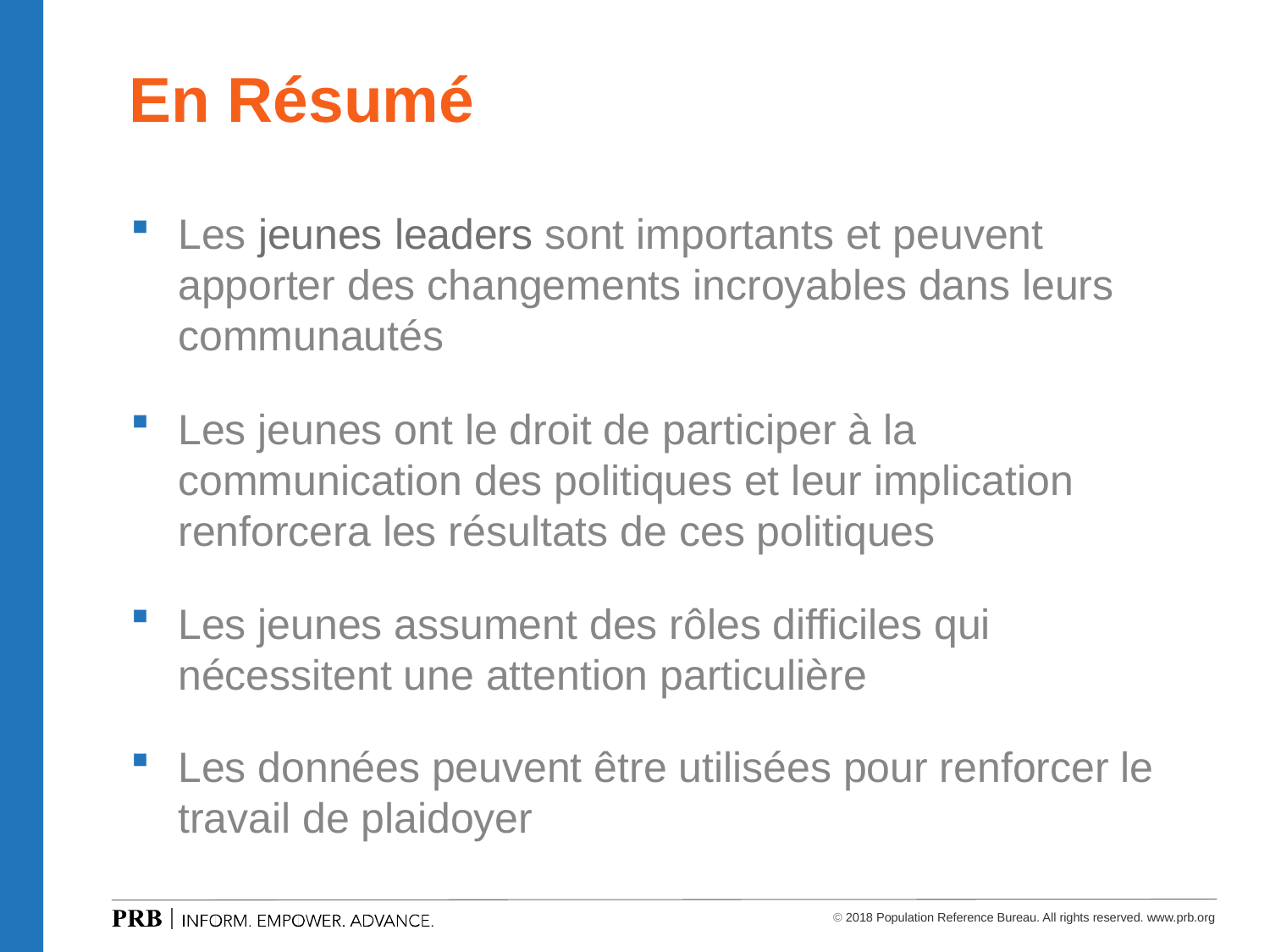

# En Résumé
Les jeunes leaders sont importants et peuvent apporter des changements incroyables dans leurs communautés
Les jeunes ont le droit de participer à la communication des politiques et leur implication renforcera les résultats de ces politiques
Les jeunes assument des rôles difficiles qui nécessitent une attention particulière
Les données peuvent être utilisées pour renforcer le travail de plaidoyer